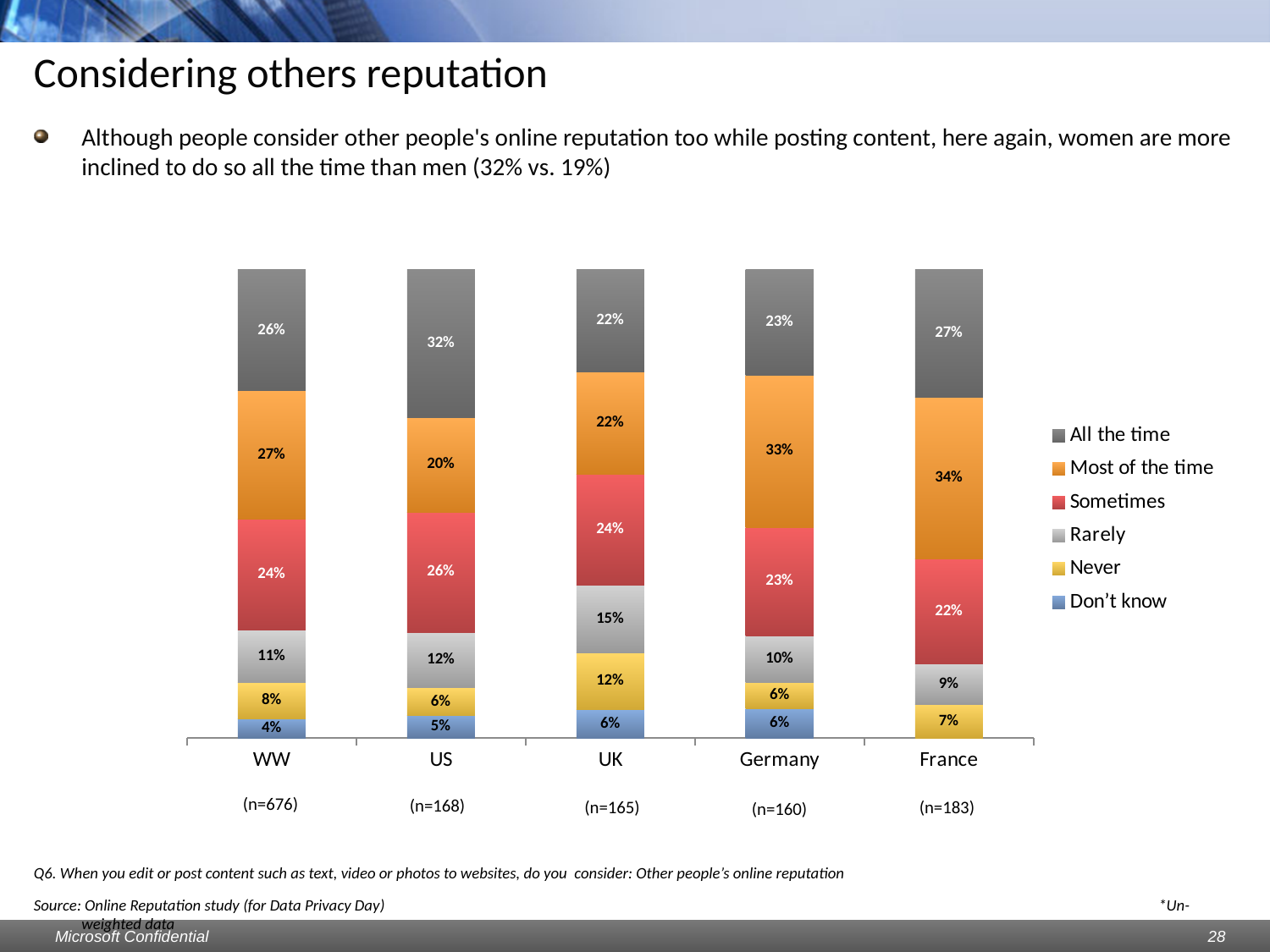

# Considering others reputation
Although people consider other people's online reputation too while posting content, here again, women are more inclined to do so all the time than men (32% vs. 19%)

### Chart

| Category | Don’t know           | Never                | Rarely               | Sometimes            | Most of the time     | All the time         |
|---|---|---|---|---|---|---|
| WW | 0.04142011834319526 | 0.07692307692307693 | 0.11242603550295857 | 0.2366863905325453 | 0.27366863905325606 | 0.25887573964497235 |
| US | 0.04761904761904762 | 0.05952380952380951 | 0.11904761904761912 | 0.2559523809523813 | 0.20238095238095238 | 0.31547619047619047 |
| UK | 0.06060606060606062 | 0.12121212121212176 | 0.14545454545454545 | 0.23636363636363636 | 0.2181818181818182 | 0.2181818181818182 |
| Germany | 0.0625 | 0.056249999999999946 | 0.1 | 0.23125 | 0.32500000000000173 | 0.225 |
| France | 0.0 | 0.07103825136612021 | 0.08743169398907105 | 0.22404371584699548 | 0.3442622950819673 | 0.273224043715849 |
(n=676)
(n=168)
(n=165)
(n=183)
(n=160)
Q6. When you edit or post content such as text, video or photos to websites, do you  consider: Other people’s online reputation
Source: Online Reputation study (for Data Privacy Day) 						                 *Un-weighted data